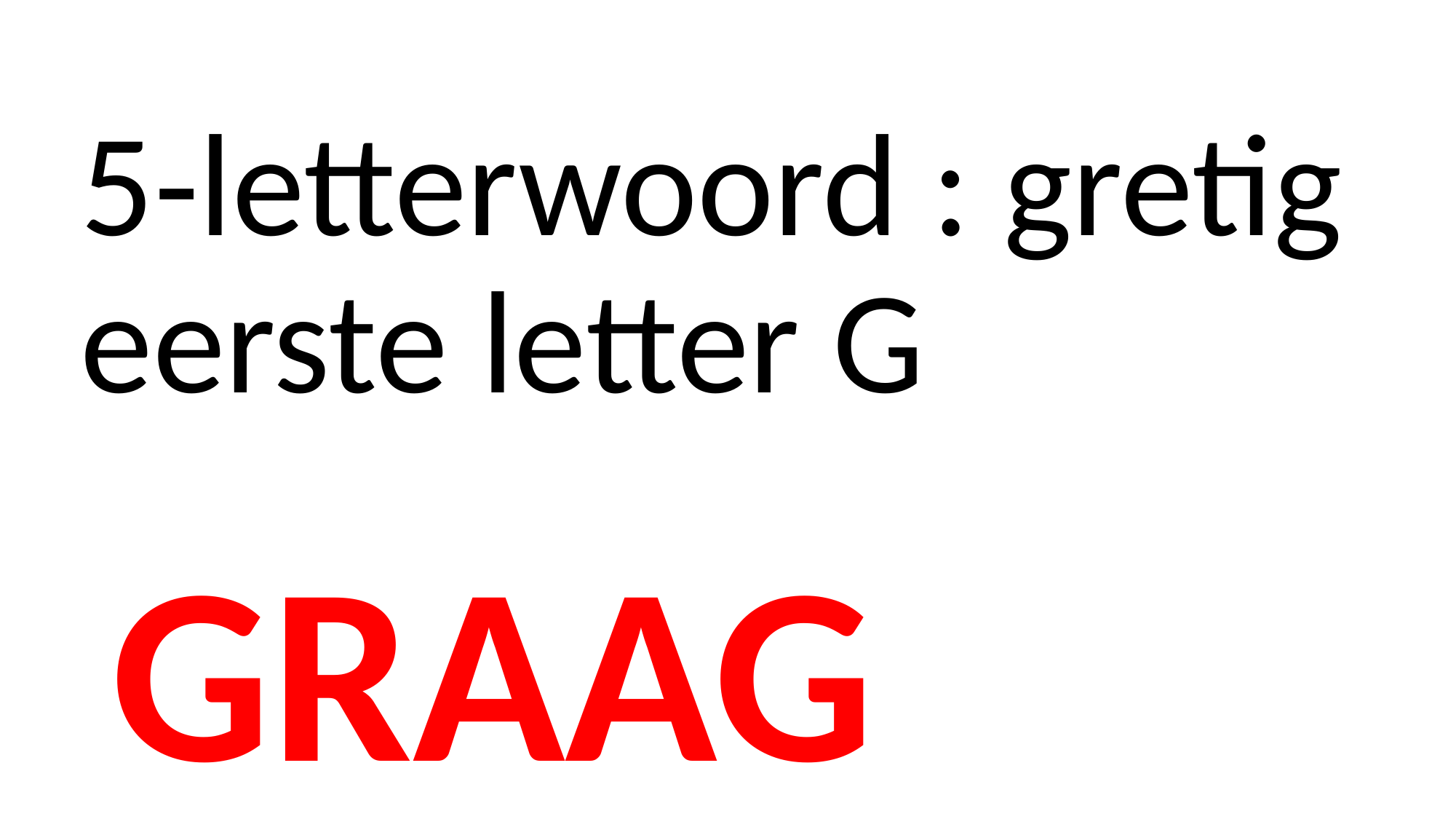

# 5-letterwoord : gretig eerste letter G
GRAAG